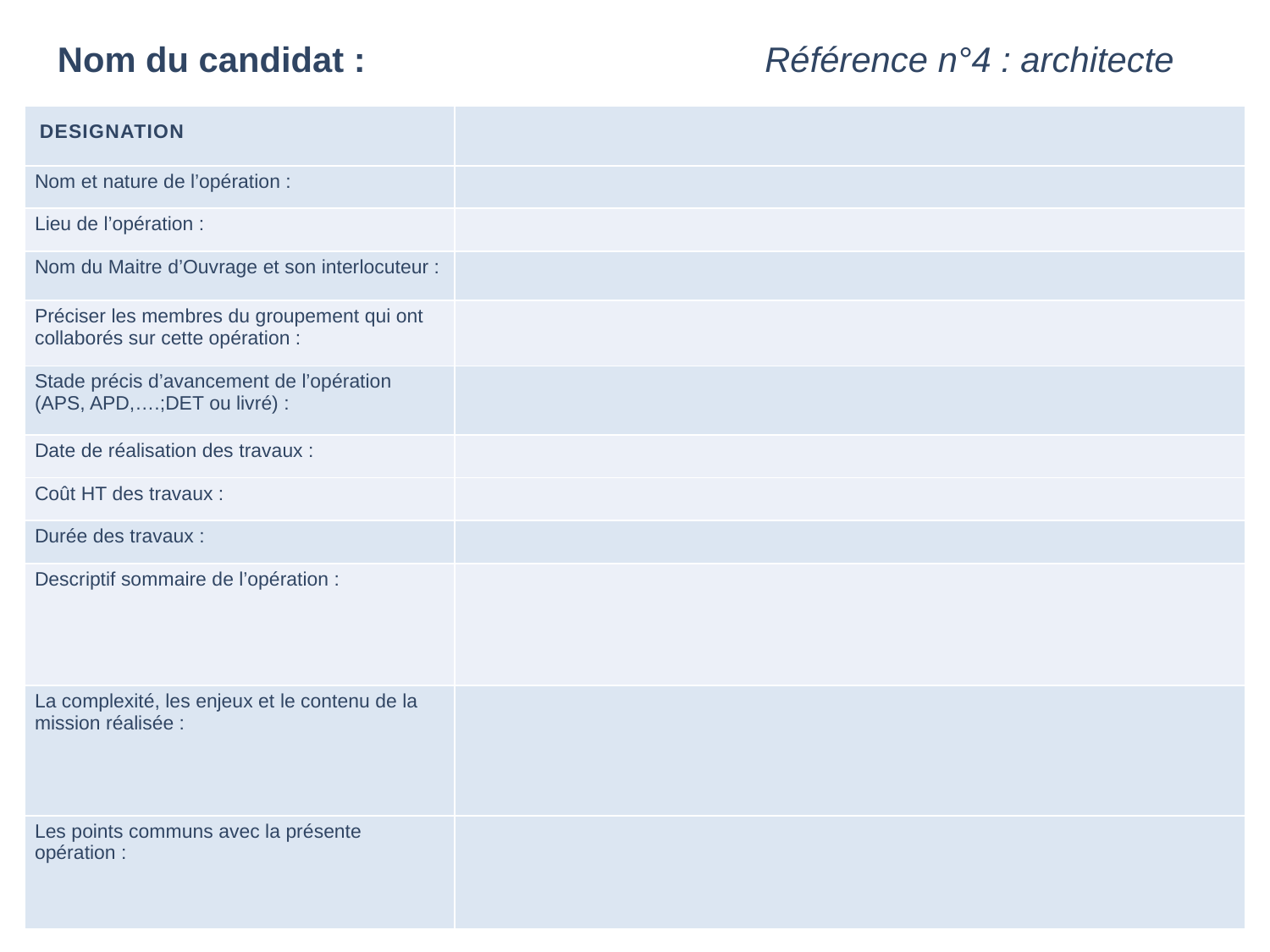

Nom du candidat :                                         Référence n°4 : architecte
| DESIGNATION |  |
| --- | --- |
| Nom et nature de l’opération : |  |
| Lieu de l’opération : |  |
| Nom du Maitre d’Ouvrage et son interlocuteur : |  |
| Préciser les membres du groupement qui ont collaborés sur cette opération : |  |
| Stade précis d’avancement de l’opération (APS, APD,….;DET ou livré) : |  |
| Date de réalisation des travaux : |  |
| Coût HT des travaux : |  |
| Durée des travaux : |  |
| Descriptif sommaire de l’opération : |  |
| La complexité, les enjeux et le contenu de la mission réalisée : |  |
| Les points communs avec la présente opération : |  |